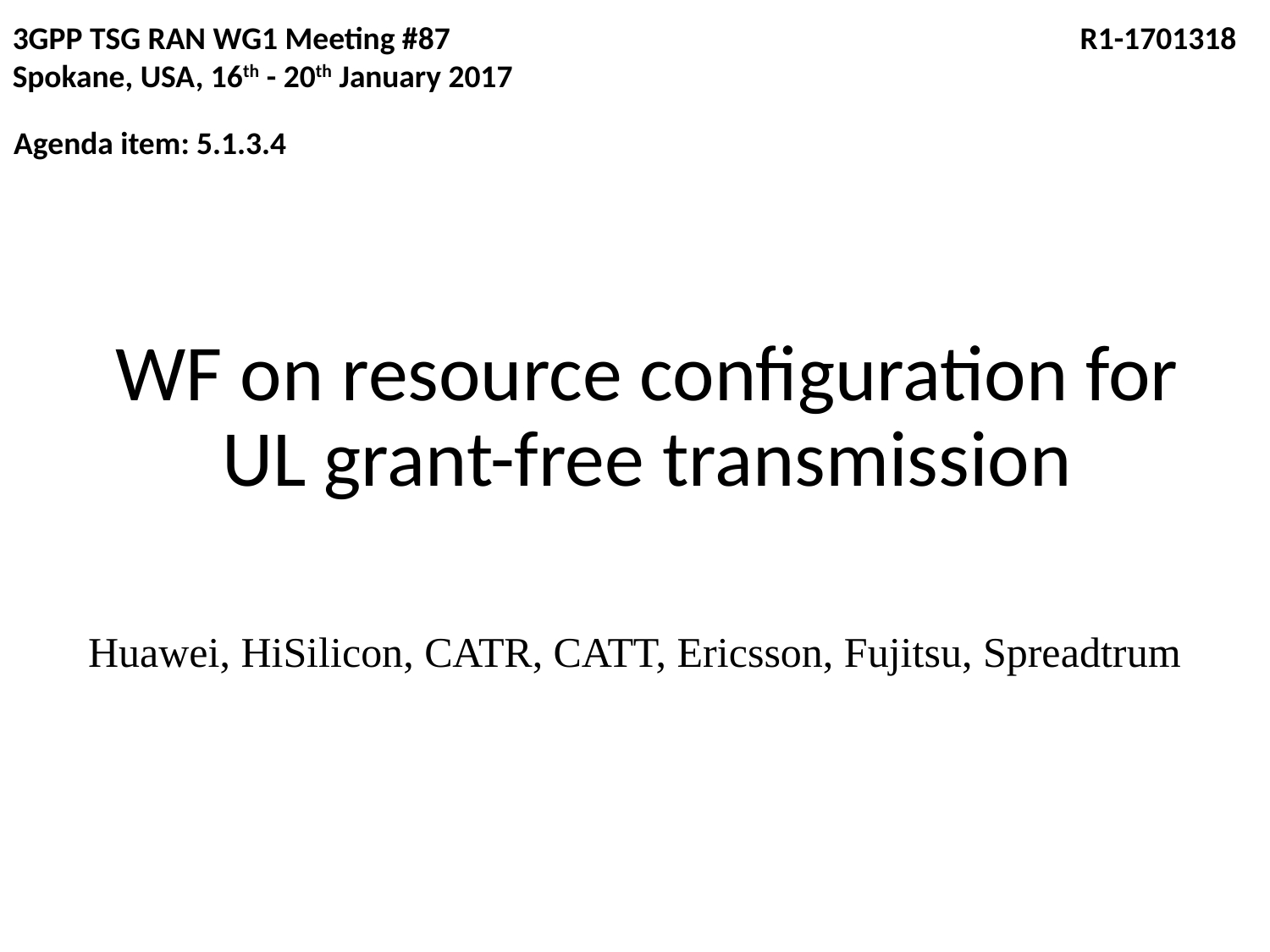

3GPP TSG RAN WG1 Meeting #87	                                                                              R1-1701318
Spokane, USA, 16th - 20th January 2017
Agenda item: 5.1.3.4
# WF on resource configuration for UL grant-free transmission
Huawei, HiSilicon, CATR, CATT, Ericsson, Fujitsu, Spreadtrum